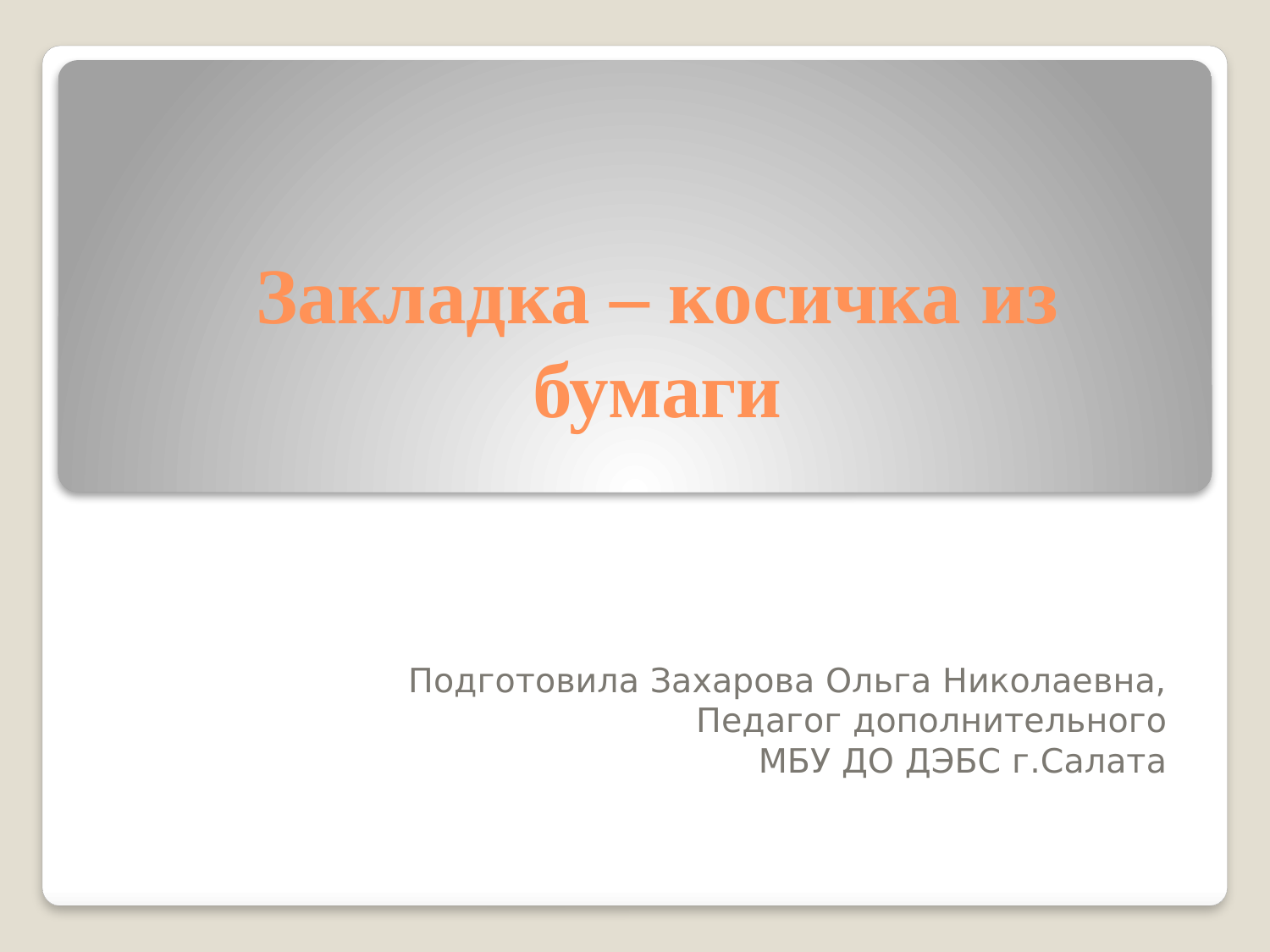

# Закладка – косичка из бумаги
Подготовила Захарова Ольга Николаевна,
Педагог дополнительного
 МБУ ДО ДЭБС г.Салата